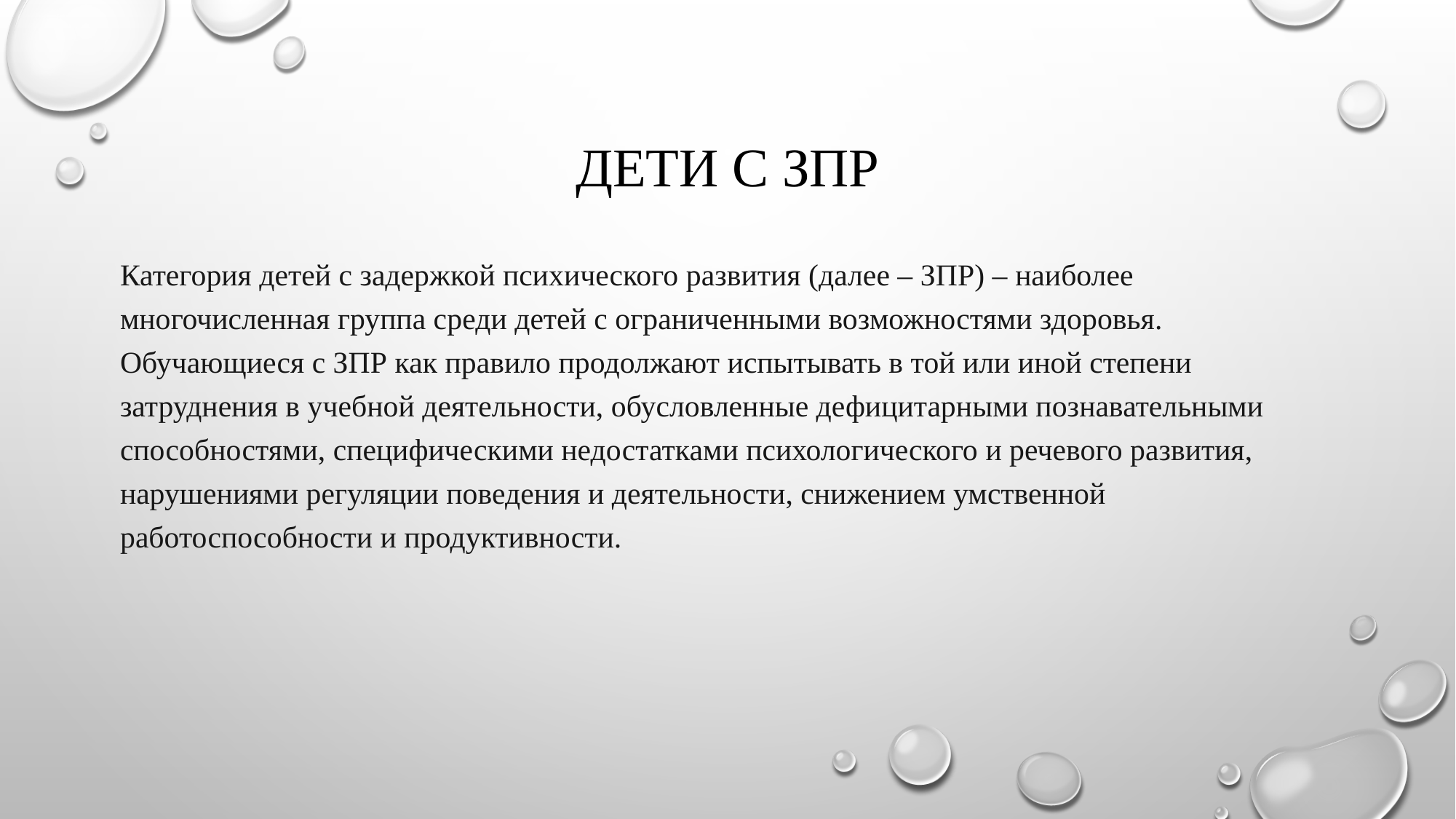

# Дети с зпр
Категория детей с задержкой психического развития (далее – ЗПР) – наиболее многочисленная группа среди детей с ограниченными возможностями здоровья. Обучающиеся с ЗПР как правило продолжают испытывать в той или иной степени затруднения в учебной деятельности, обусловленные дефицитарными познавательными способностями, специфическими недостатками психологического и речевого развития, нарушениями регуляции поведения и деятельности, снижением умственной работоспособности и продуктивности.